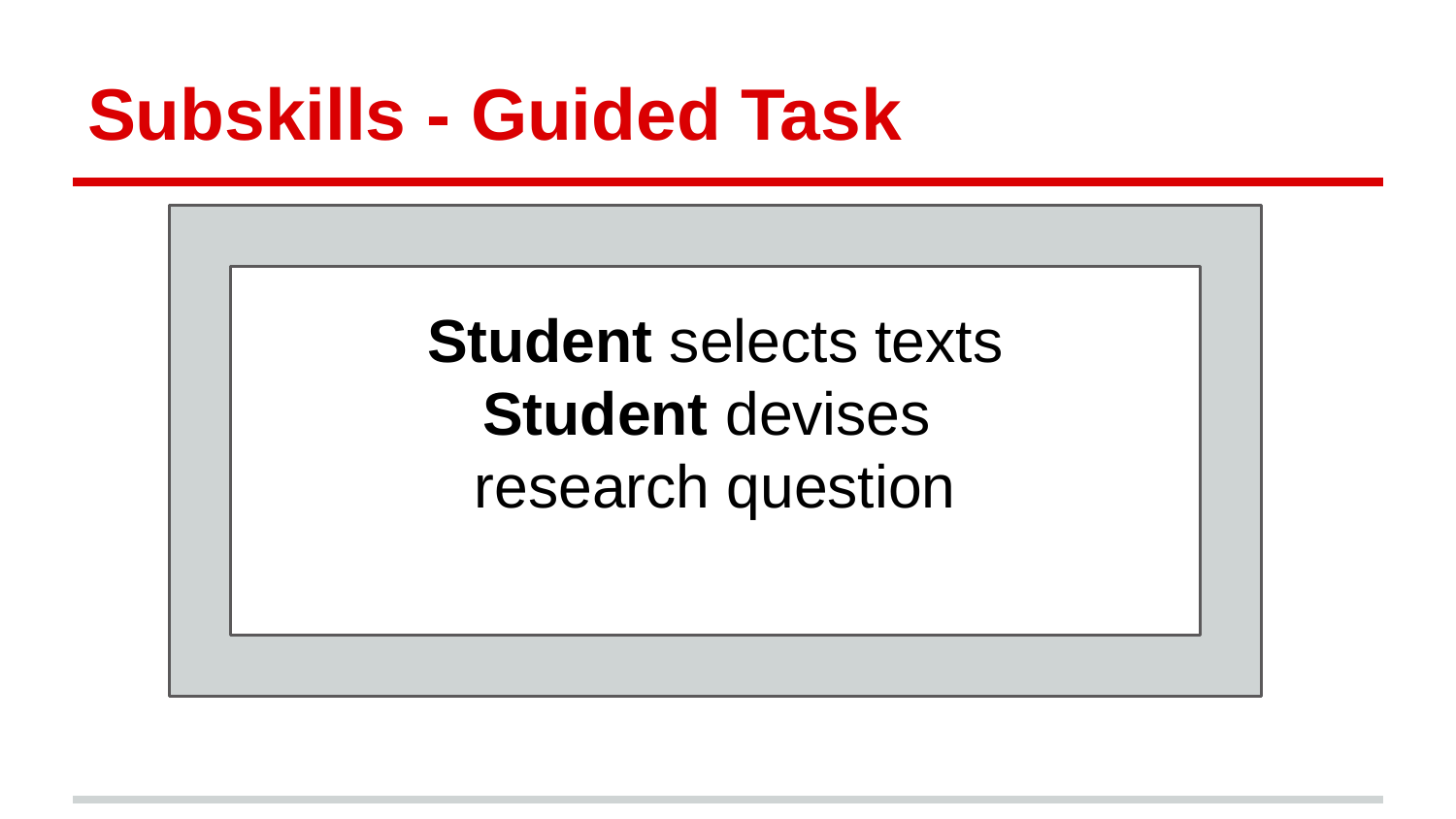

# Subskills - Guided Task

Student selects texts
Student devises
research question